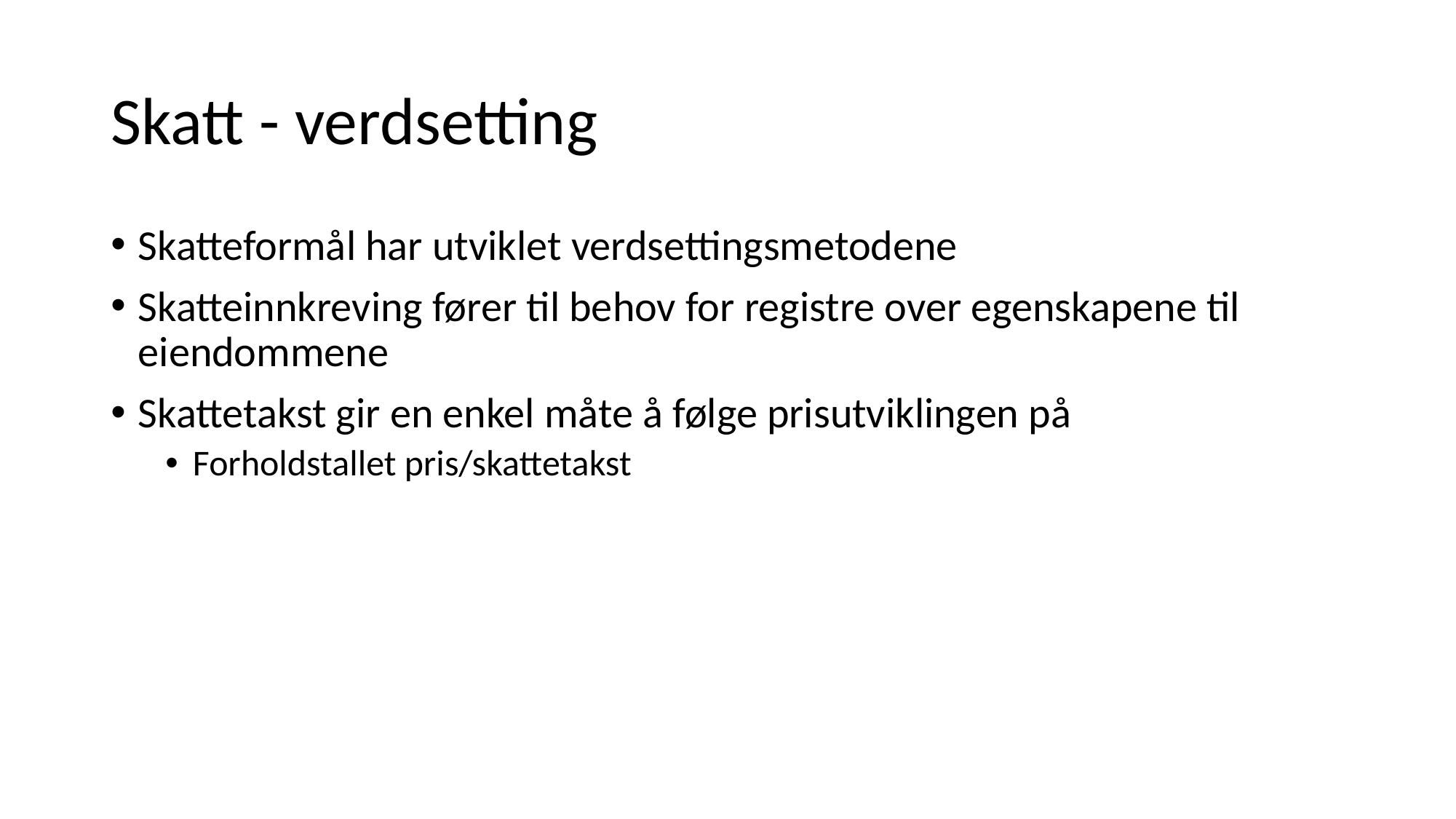

# Skatt - verdsetting
Skatteformål har utviklet verdsettingsmetodene
Skatteinnkreving fører til behov for registre over egenskapene til eiendommene
Skattetakst gir en enkel måte å følge prisutviklingen på
Forholdstallet pris/skattetakst